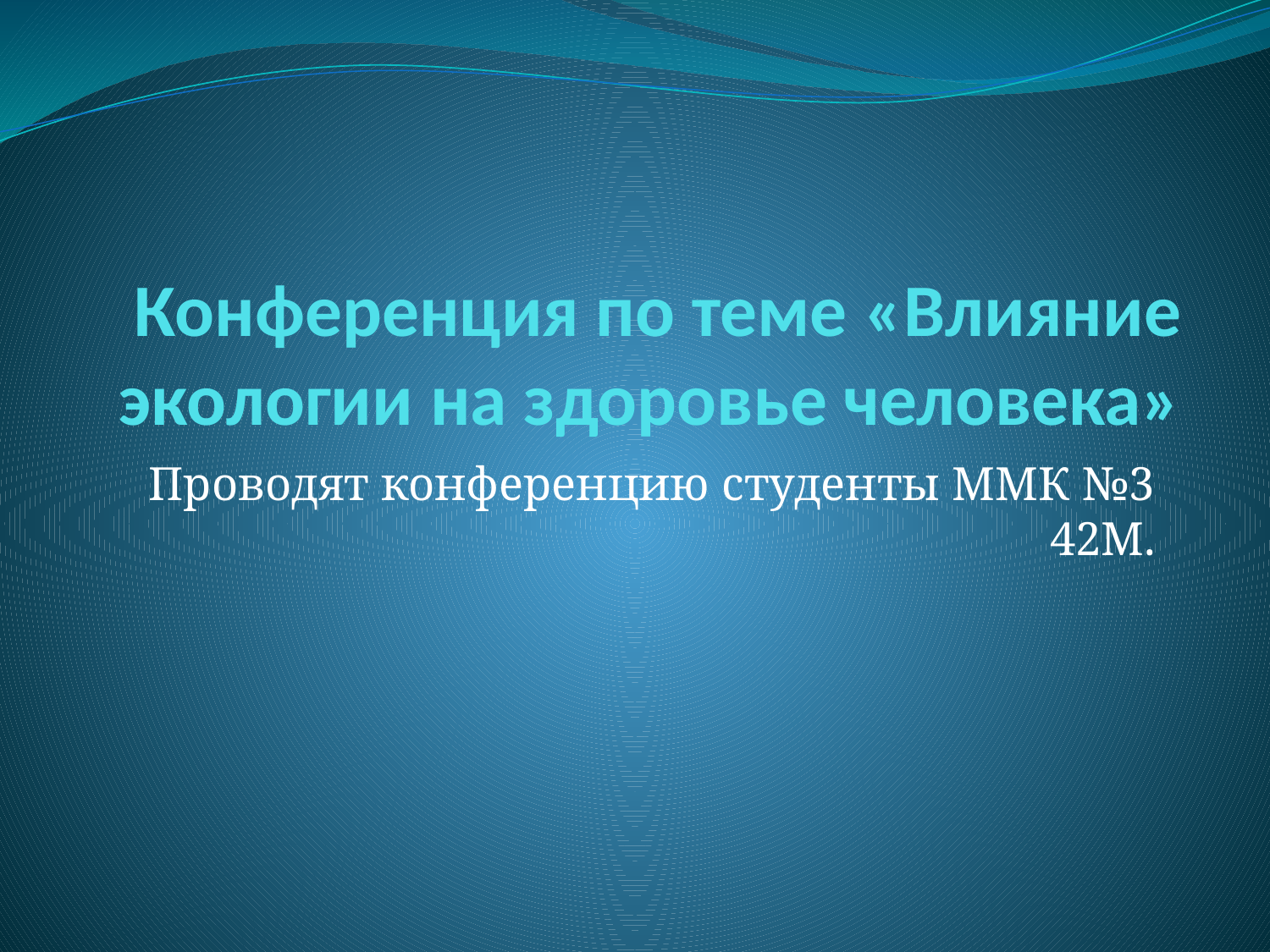

# Конференция по теме «Влияние экологии на здоровье человека»
Проводят конференцию студенты ММК №3 42М.